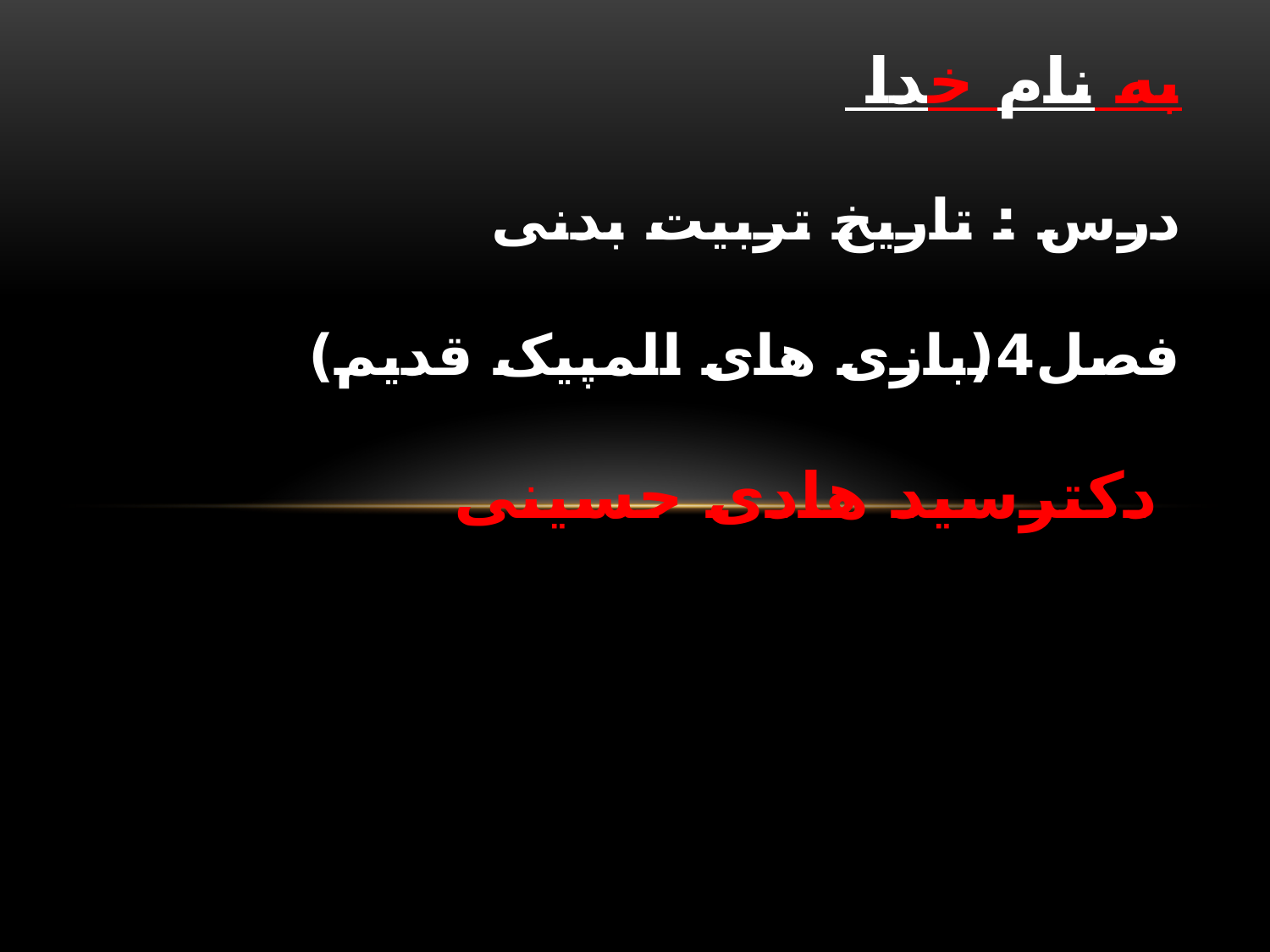

# به نام خدا درس : تاریخ تربیت بدنی فصل4(بازی های المپیک قدیم) دکترسید هادی حسینی